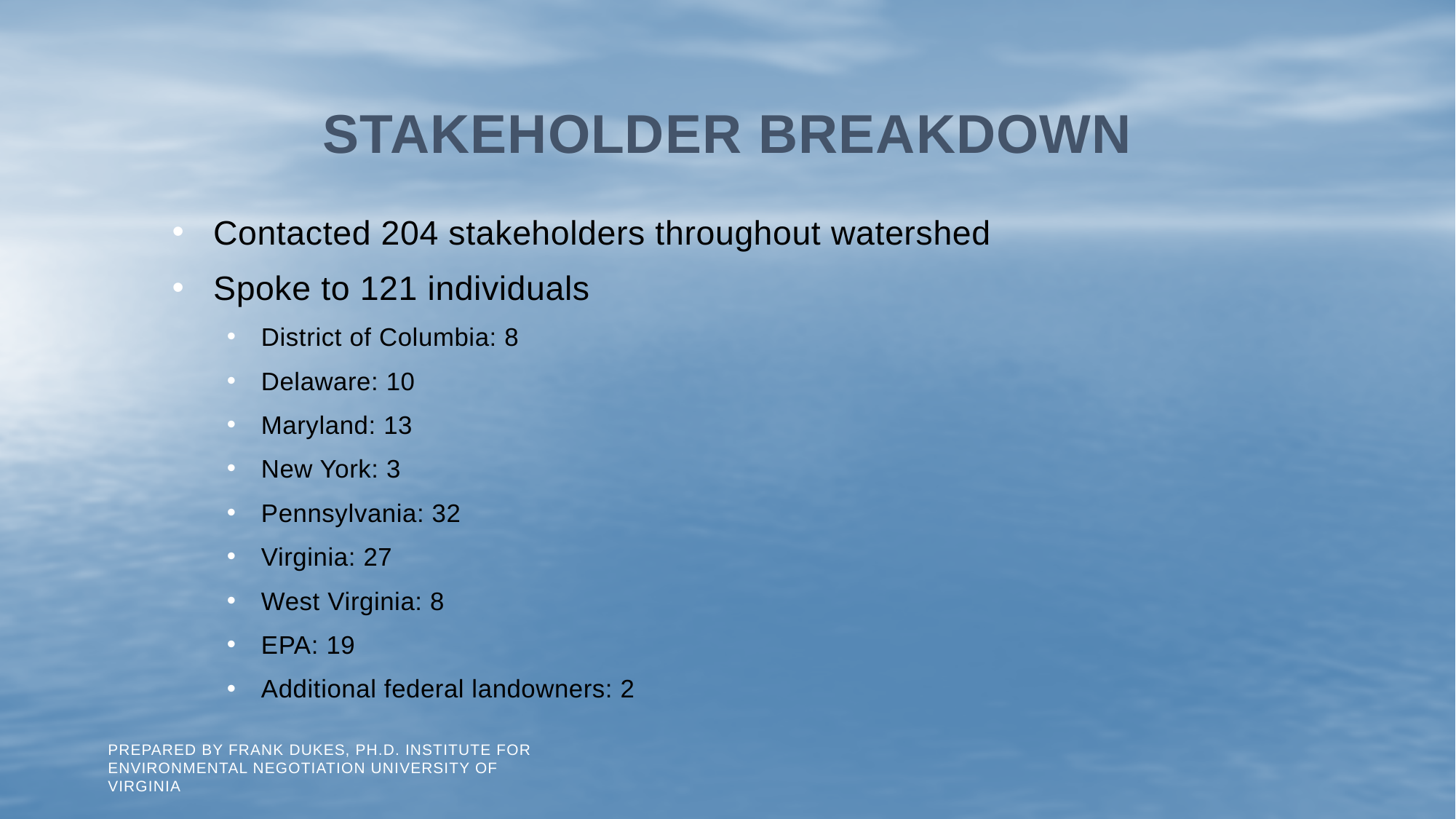

# Stakeholder Breakdown
Contacted 204 stakeholders throughout watershed
Spoke to 121 individuals
District of Columbia: 8
Delaware: 10
Maryland: 13
New York: 3
Pennsylvania: 32
Virginia: 27
West Virginia: 8
EPA: 19
Additional federal landowners: 2

Prepared by Frank Dukes, Ph.D. Institute for Environmental Negotiation University of Virginia